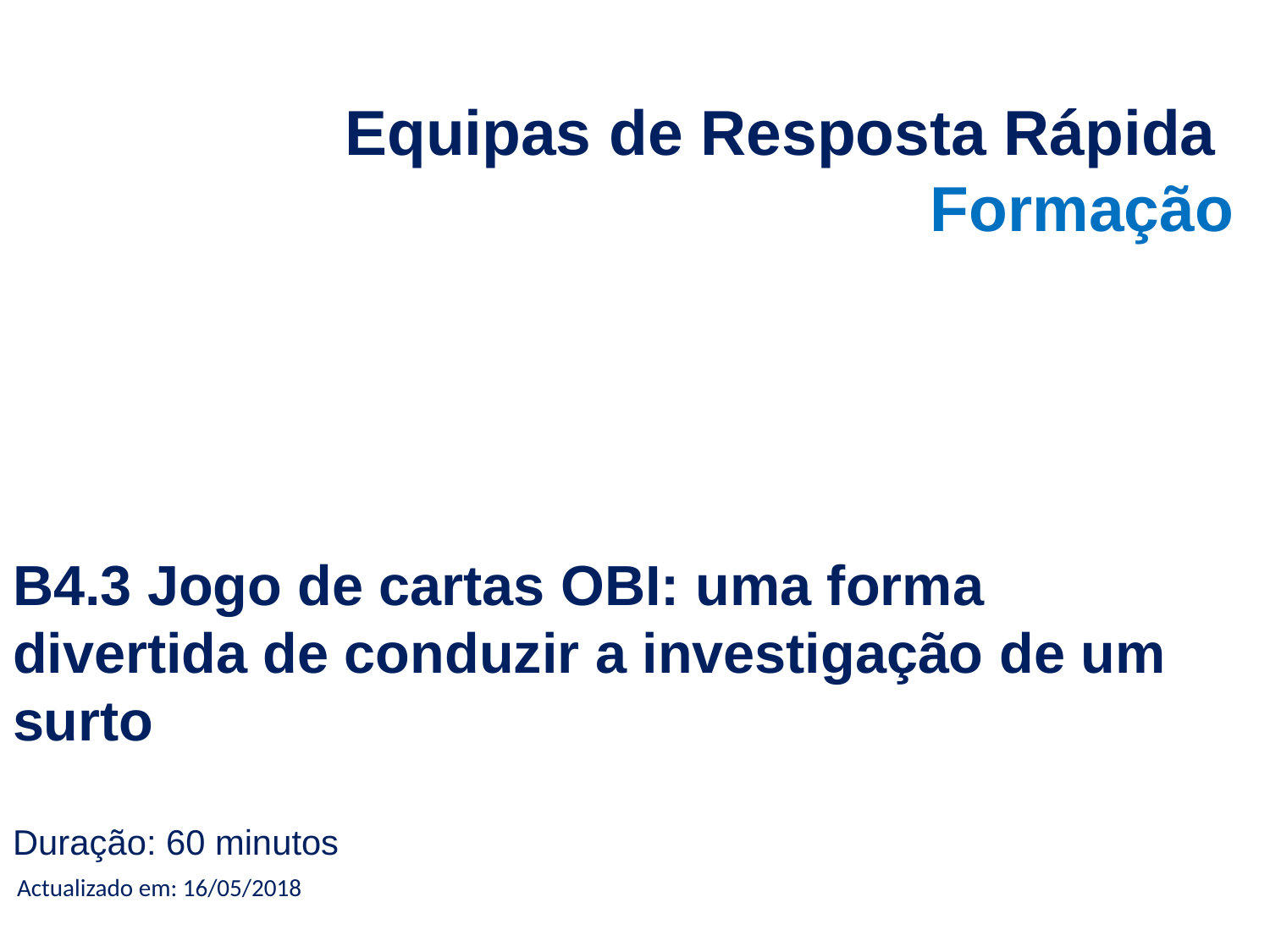

Equipas de Resposta Rápida
Formação
# B4.3 Jogo de cartas OBI: uma forma divertida de conduzir a investigação de um surto Duração: 60 minutos
Actualizado em: 16/05/2018